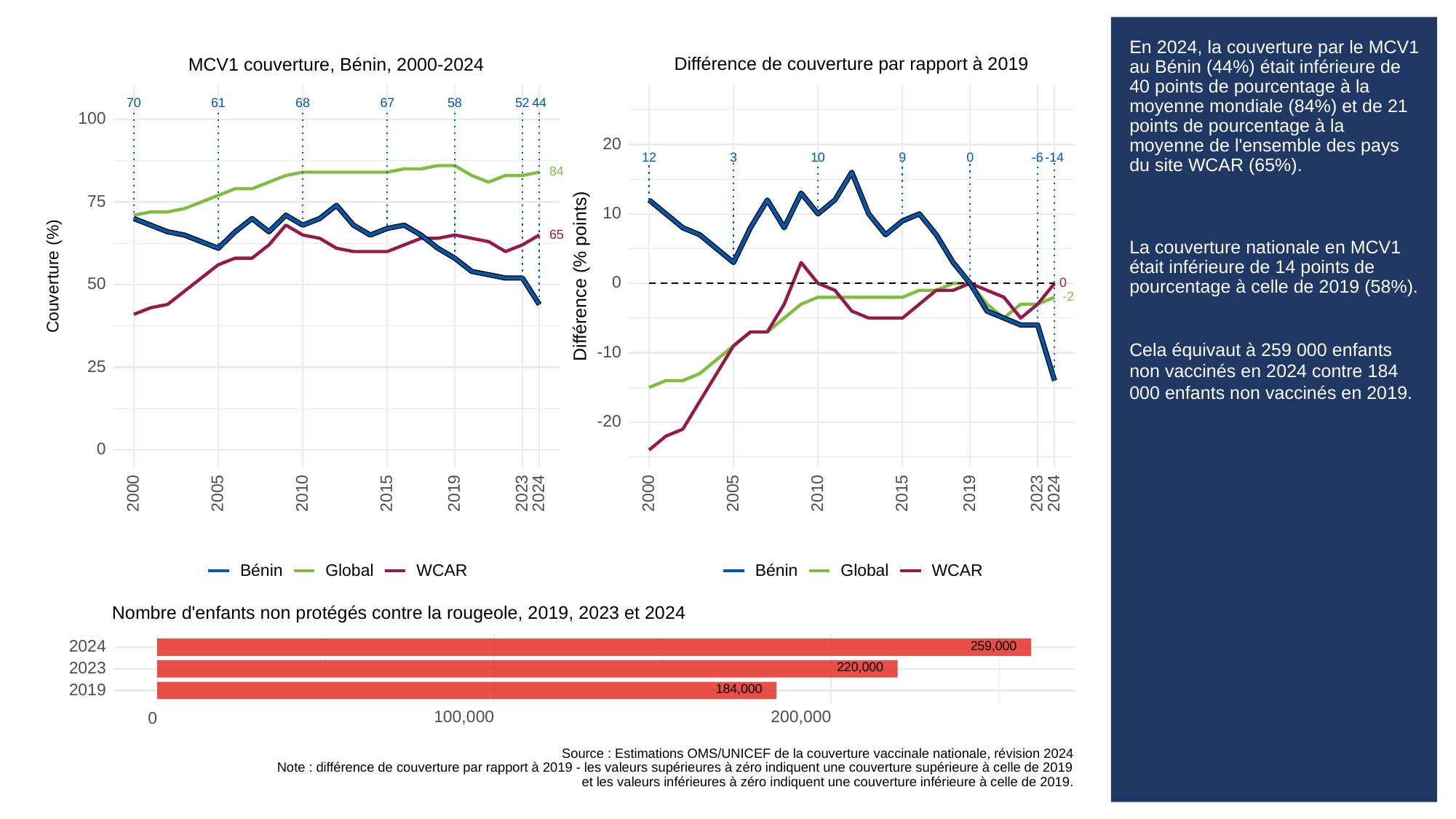

# En 2024, la couverture par le MCV1 au Bénin (44%) était inférieure de 40 points de pourcentage à la moyenne mondiale (84%) et de 21 points de pourcentage à la moyenne de l'ensemble des pays du site WCAR (65%).

La couverture nationale en MCV1 était inférieure de 14 points de pourcentage à celle de 2019 (58%).

Cela équivaut à 259 000 enfants non vaccinés en 2024 contre 184 000 enfants non vaccinés en 2019.

Différence de couverture par rapport à 2019
MCV1 couverture, Bénin, 2000-2024

70
61
68
67
58
52
44

100

20

3
10
9
0
-6
12
-14

84

75

10

65

Différence (% points)
Couverture (%)
0
50
0

-2

-10

25

-20

0

2023
2023
2000
2005
2010
2015
2019
2024
2000
2005
2010
2015
2019
2024
Global
WCAR
Global
WCAR
Bénin
Bénin

Nombre d'enfants non protégés contre la rougeole, 2019, 2023 et 2024

259,000
2024

220,000
2023

184,000
2019

100,000
200,000
0
Source : Estimations OMS/UNICEF de la couverture vaccinale nationale, révision 2024
Note : différence de couverture par rapport à 2019 - les valeurs supérieures à zéro indiquent une couverture supérieure à celle de 2019
et les valeurs inférieures à zéro indiquent une couverture inférieure à celle de 2019.